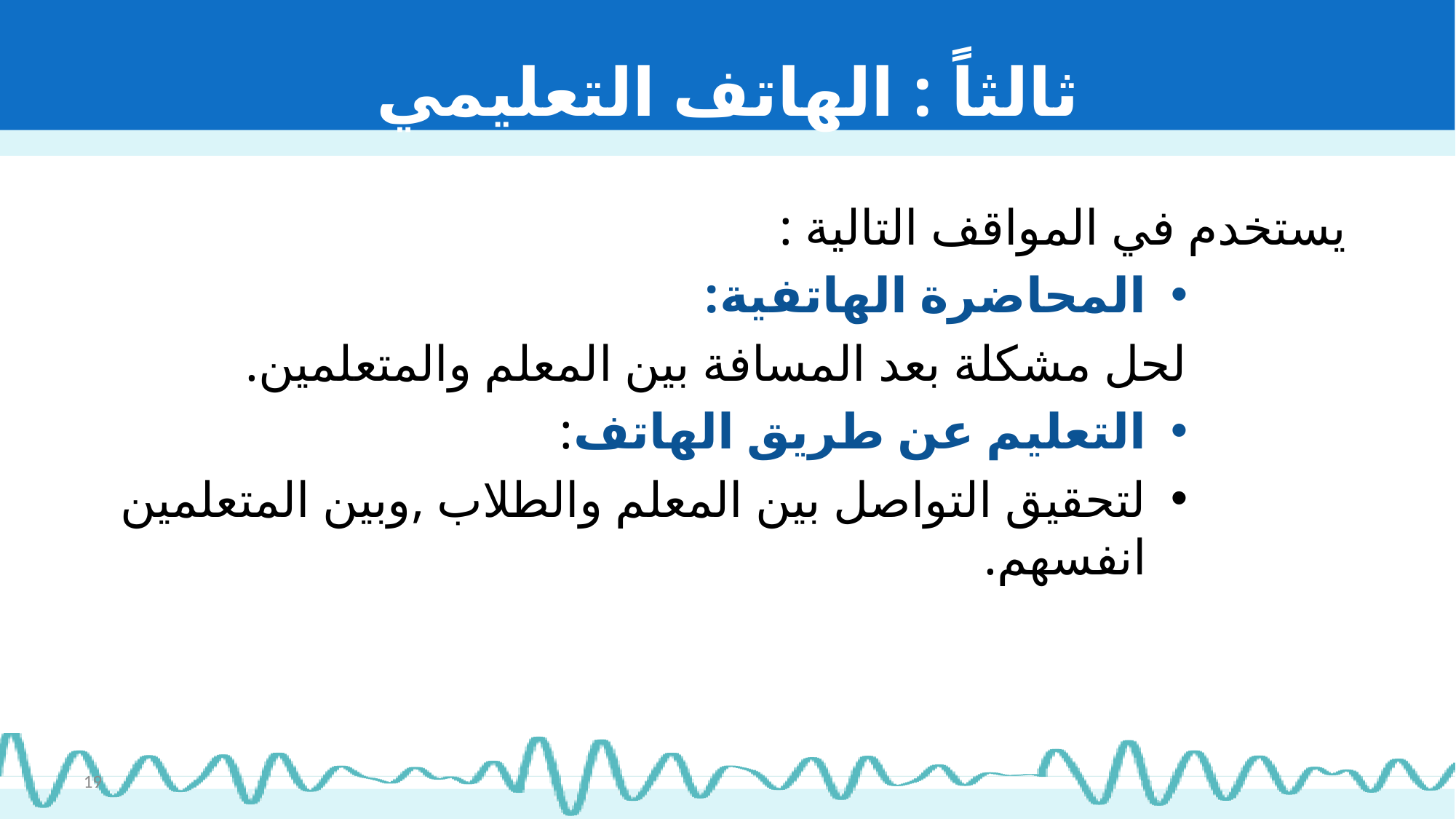

# ثالثاً : الهاتف التعليمي
  يستخدم في المواقف التالية :
المحاضرة الهاتفية:
لحل مشكلة بعد المسافة بين المعلم والمتعلمين.
التعليم عن طريق الهاتف:
لتحقيق التواصل بين المعلم والطلاب ,وبين المتعلمين انفسهم.
19